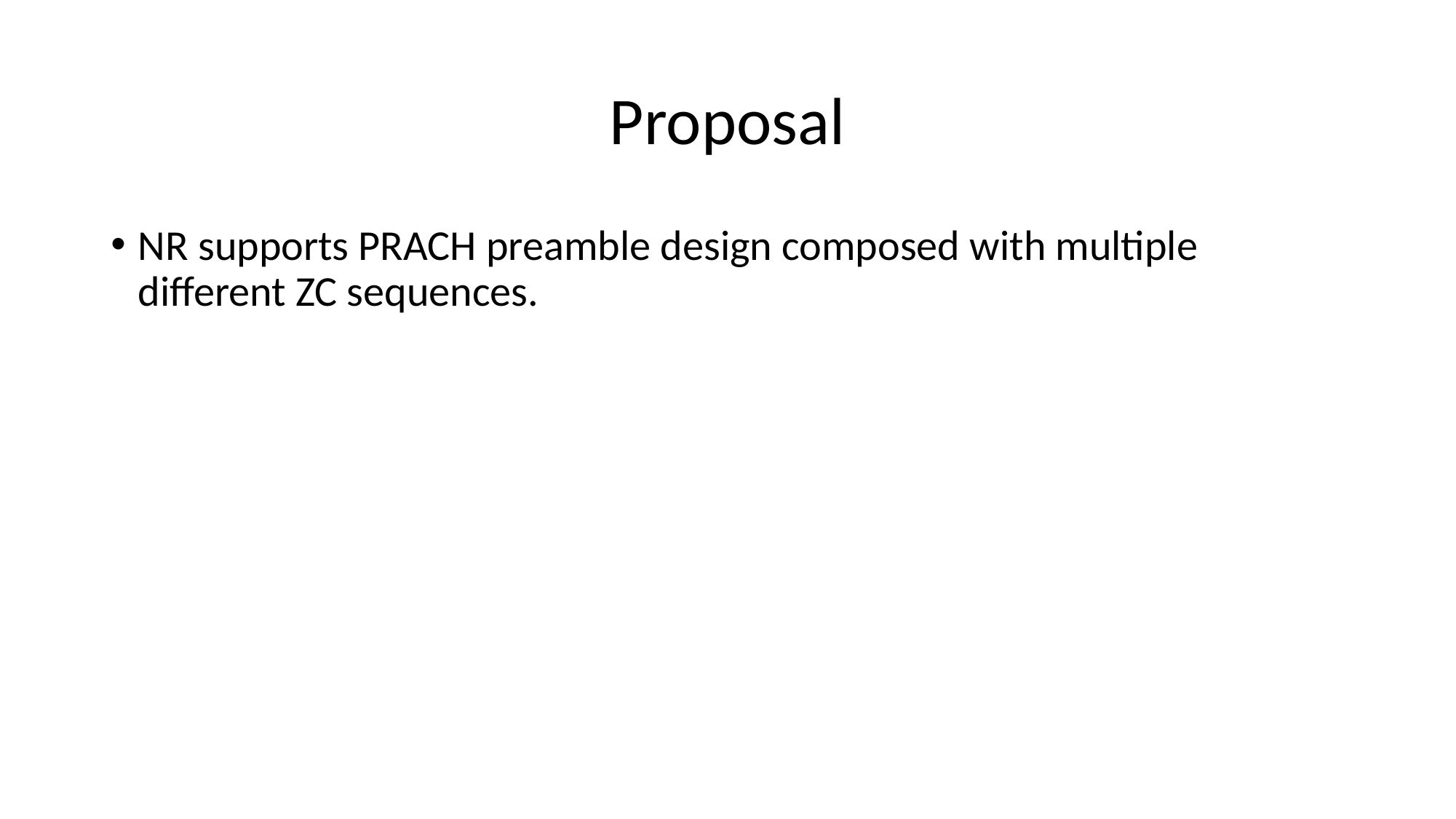

# Proposal
NR supports PRACH preamble design composed with multiple different ZC sequences.